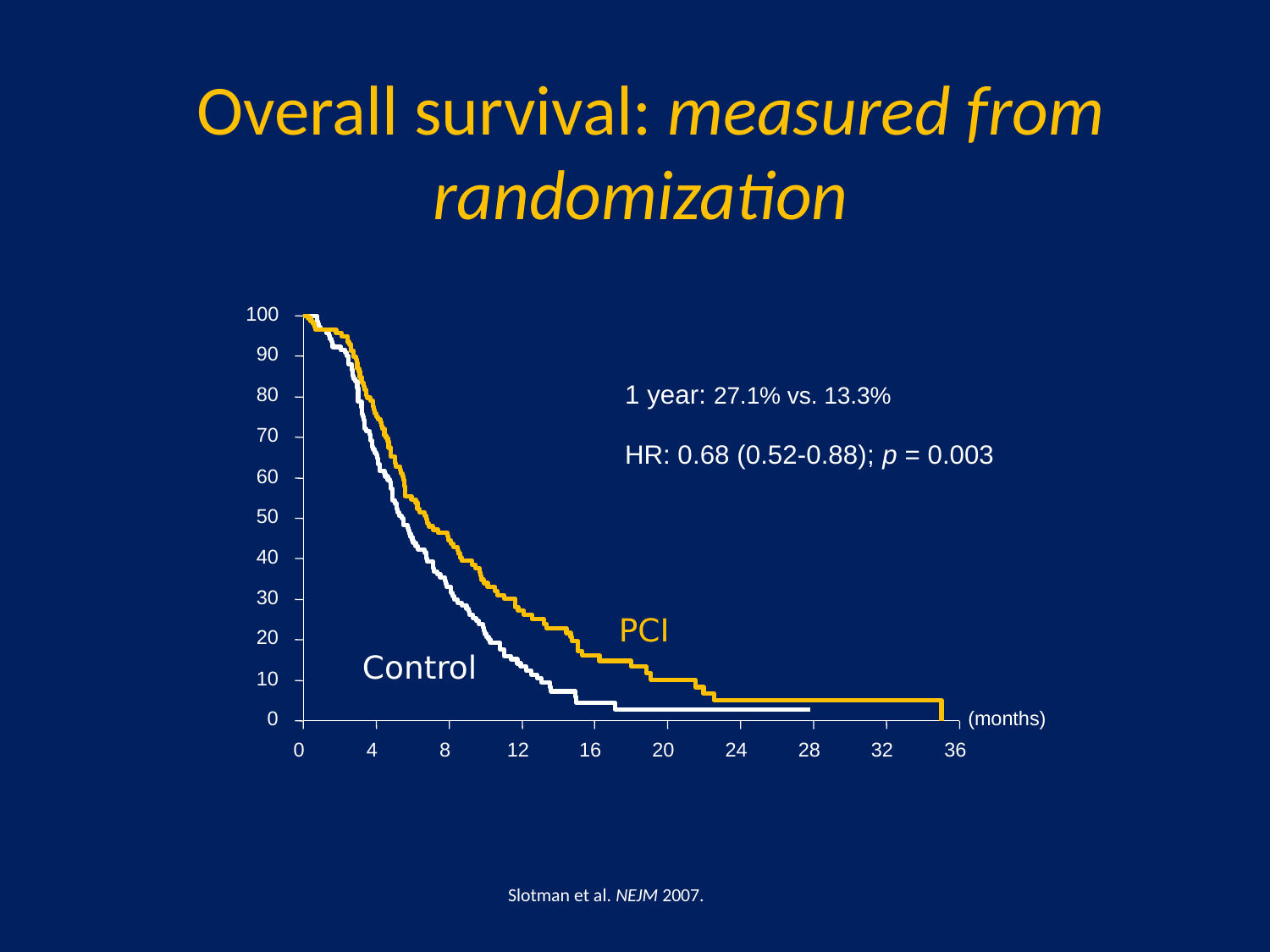

Overall survival: measured from randomization
100

90

1 year: 27.1% vs. 13.3%

HR: 0.68 (0.52-0.88); p = 0.003
80

70

60

50

40

30

PCI
20

Control
10

0
(months)

0
4
8
12
16
20
24
28
32
36
Slotman et al. NEJM 2007.